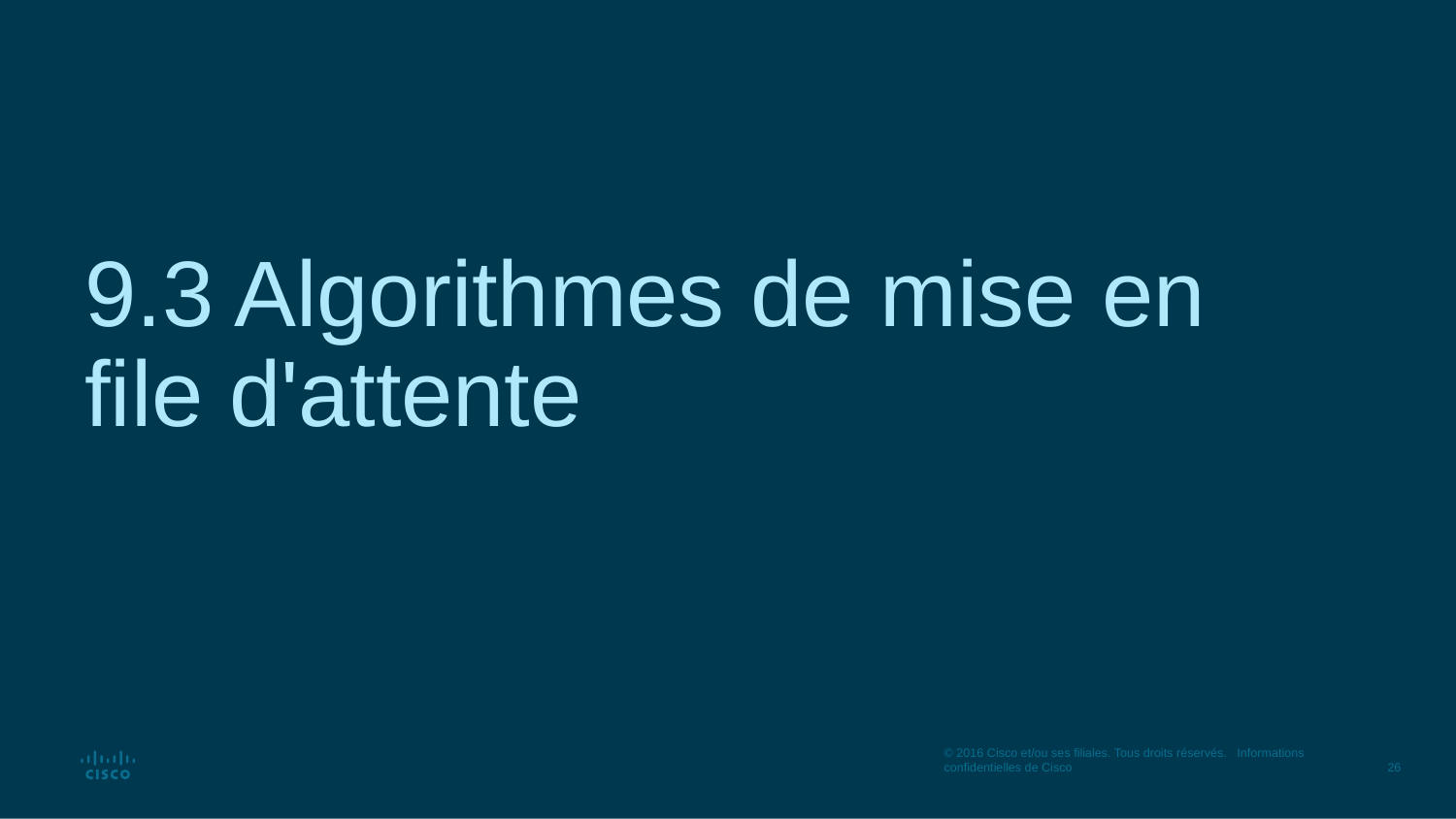

# 9.3 Algorithmes de mise en file d'attente